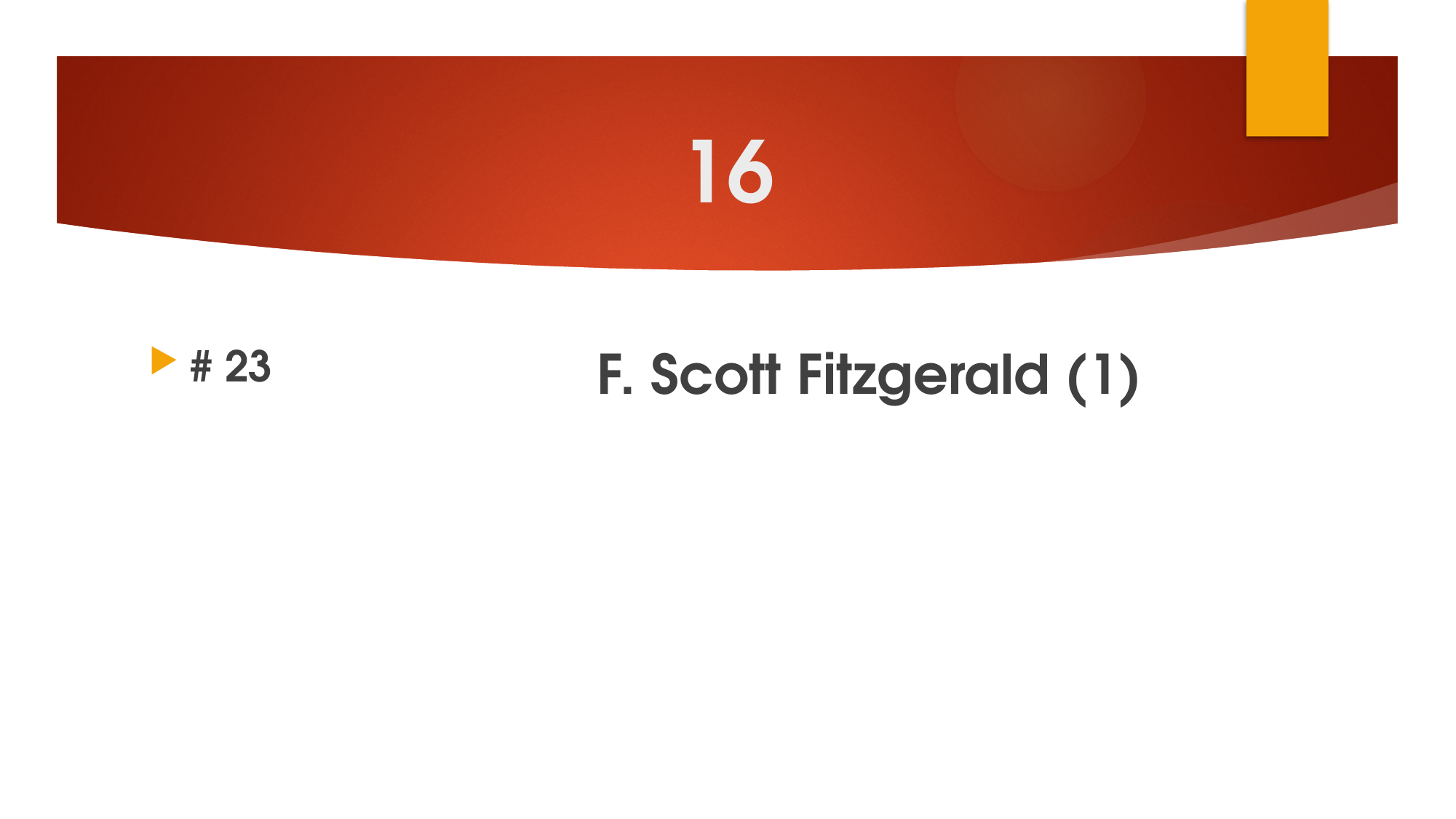

# 16
# 23
F. Scott Fitzgerald (1)